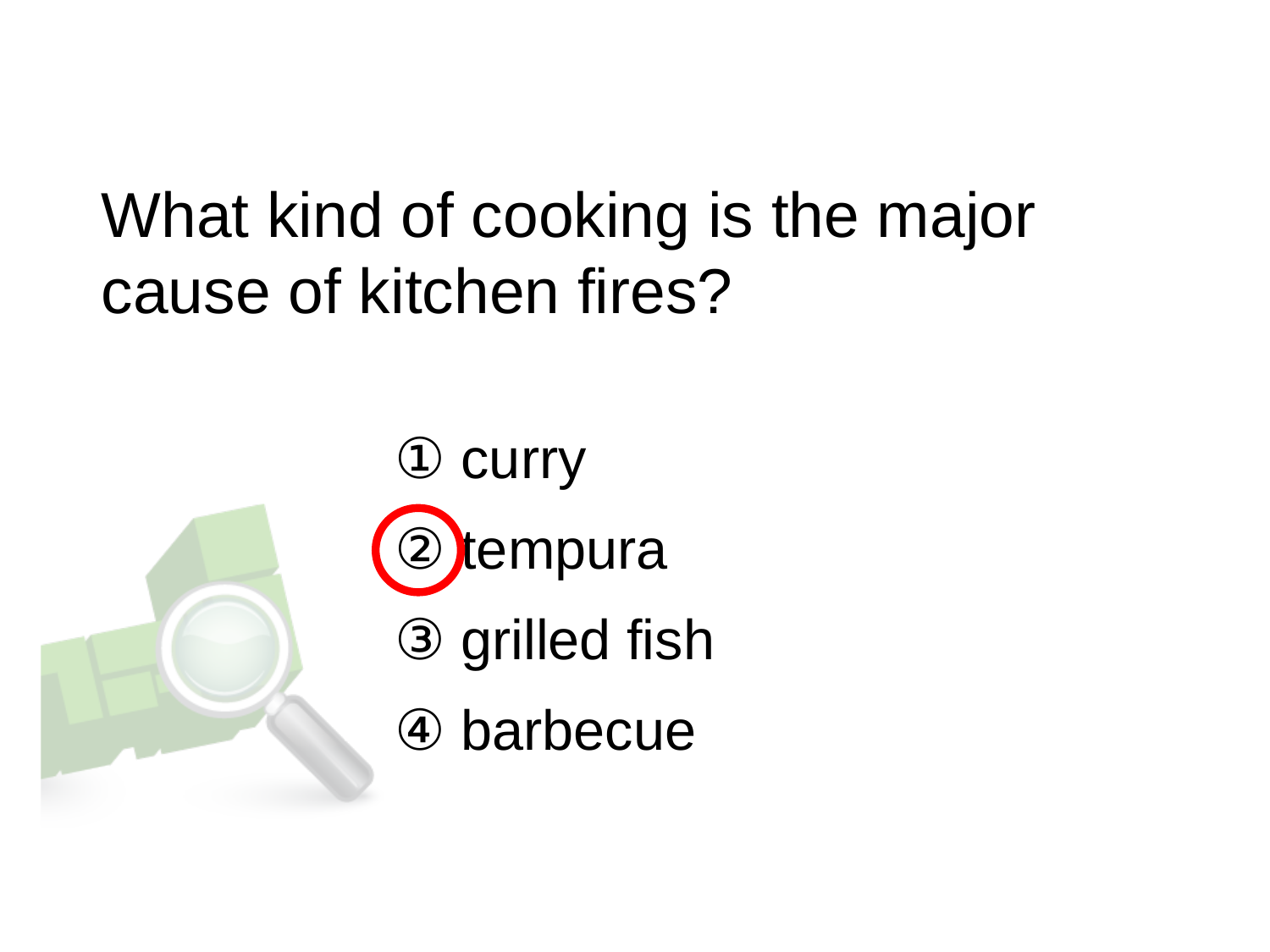

# What kind of cooking is the major cause of kitchen fires?
① curry
② tempura
③ grilled fish
④ barbecue